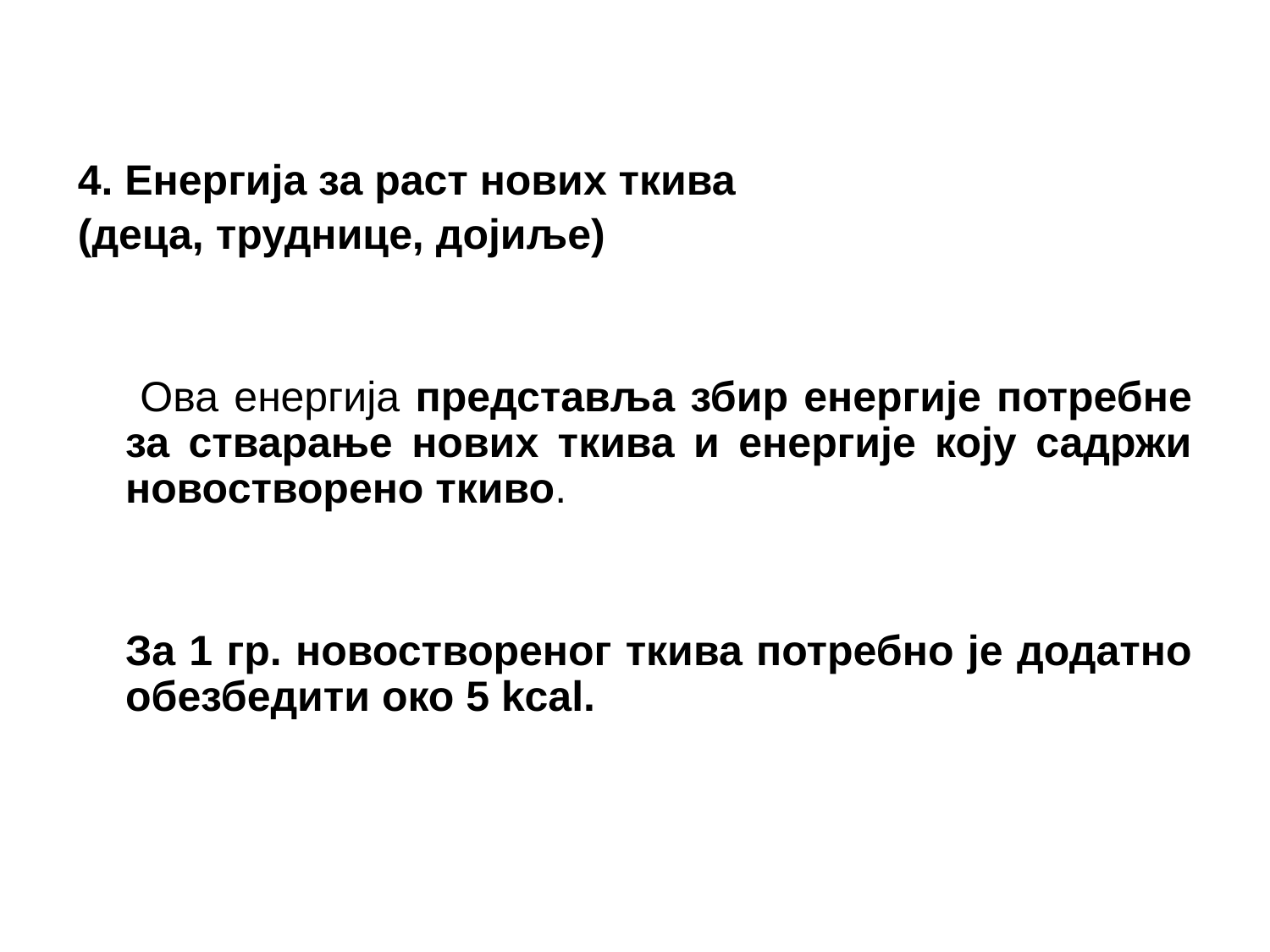

4. Енергија за раст нових ткива
(деца, труднице, дојиље)

    Ова енергија представља збир енергије потребне за стварање нових ткива и енергије коју садржи новостворено ткиво.

	За 1 гр. новоствореног ткива потребно је додатно обезбедити око 5 kcal.